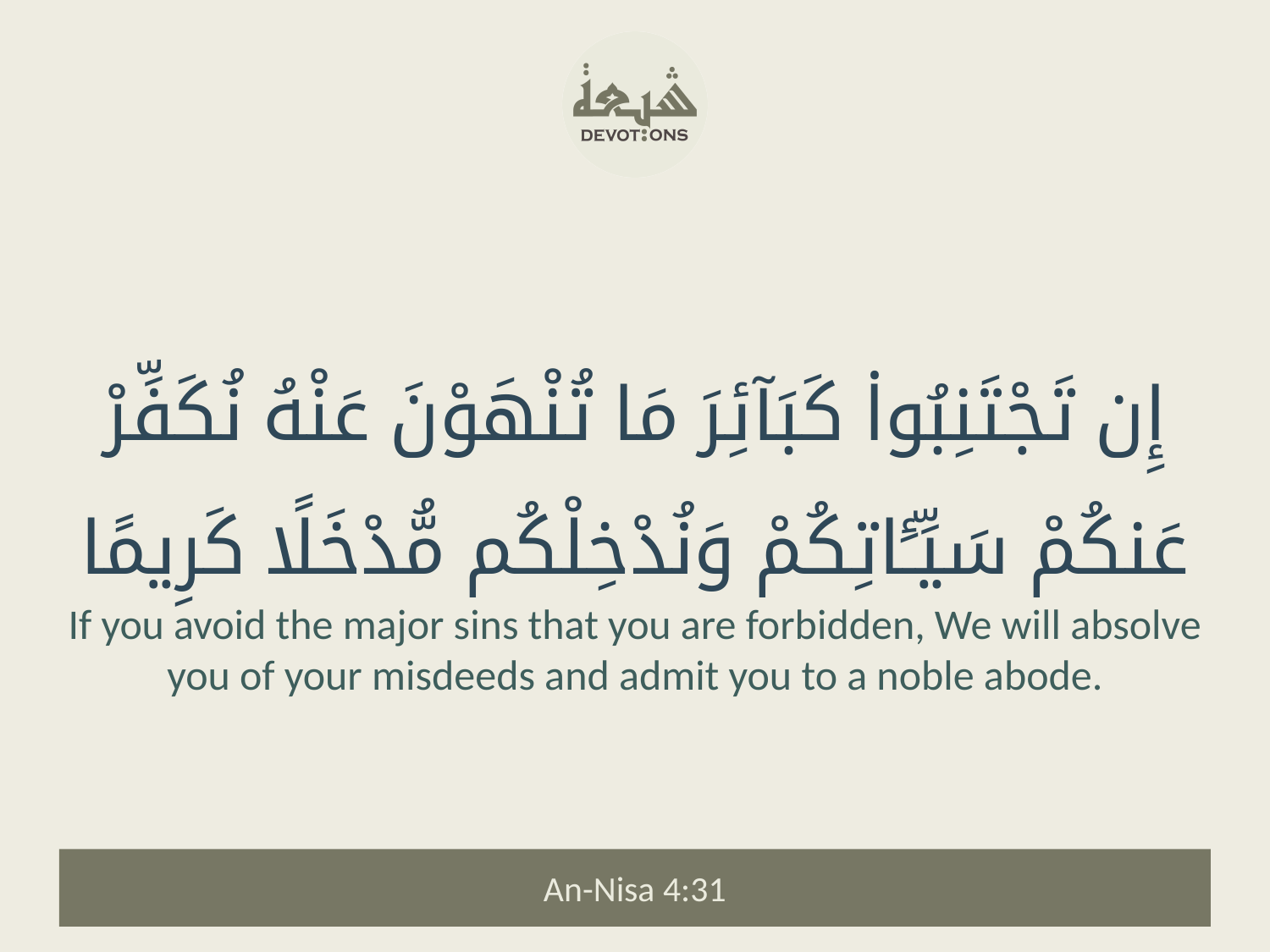

إِن تَجْتَنِبُوا۟ كَبَآئِرَ مَا تُنْهَوْنَ عَنْهُ نُكَفِّرْ عَنكُمْ سَيِّـَٔاتِكُمْ وَنُدْخِلْكُم مُّدْخَلًا كَرِيمًا
If you avoid the major sins that you are forbidden, We will absolve you of your misdeeds and admit you to a noble abode.
An-Nisa 4:31